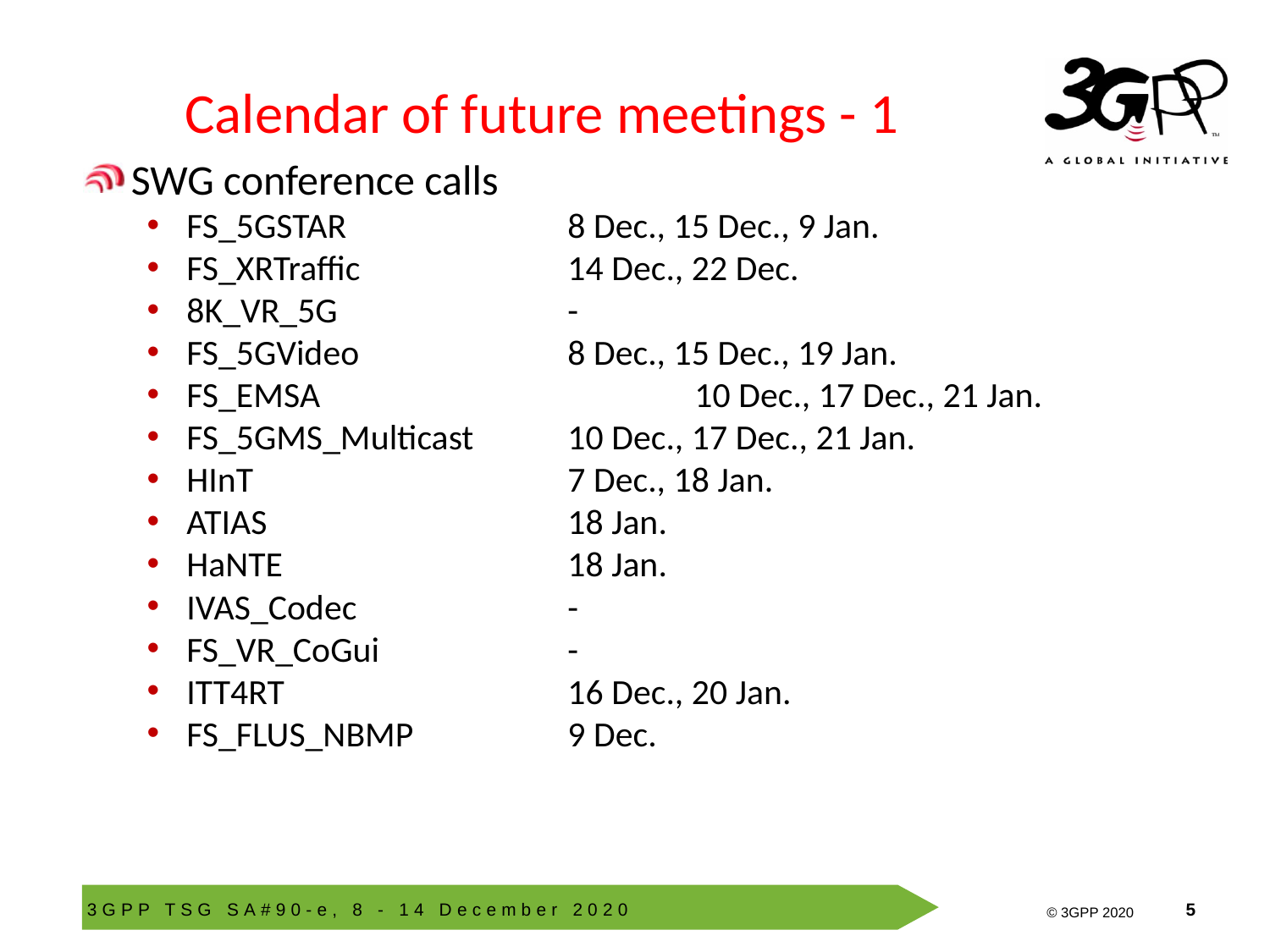

# Calendar of future meetings - 1
SWG conference calls
FS_5GSTAR		8 Dec., 15 Dec., 9 Jan.
FS_XRTraffic		14 Dec., 22 Dec.
8K_VR_5G		-
FS_5GVideo		8 Dec., 15 Dec., 19 Jan.
FS_EMSA			10 Dec., 17 Dec., 21 Jan.
FS_5GMS_Multicast	10 Dec., 17 Dec., 21 Jan.
HInT			7 Dec., 18 Jan.
ATIAS			18 Jan.
HaNTE			18 Jan.
IVAS_Codec		-
FS_VR_CoGui		-
ITT4RT			16 Dec., 20 Jan.
FS_FLUS_NBMP		9 Dec.